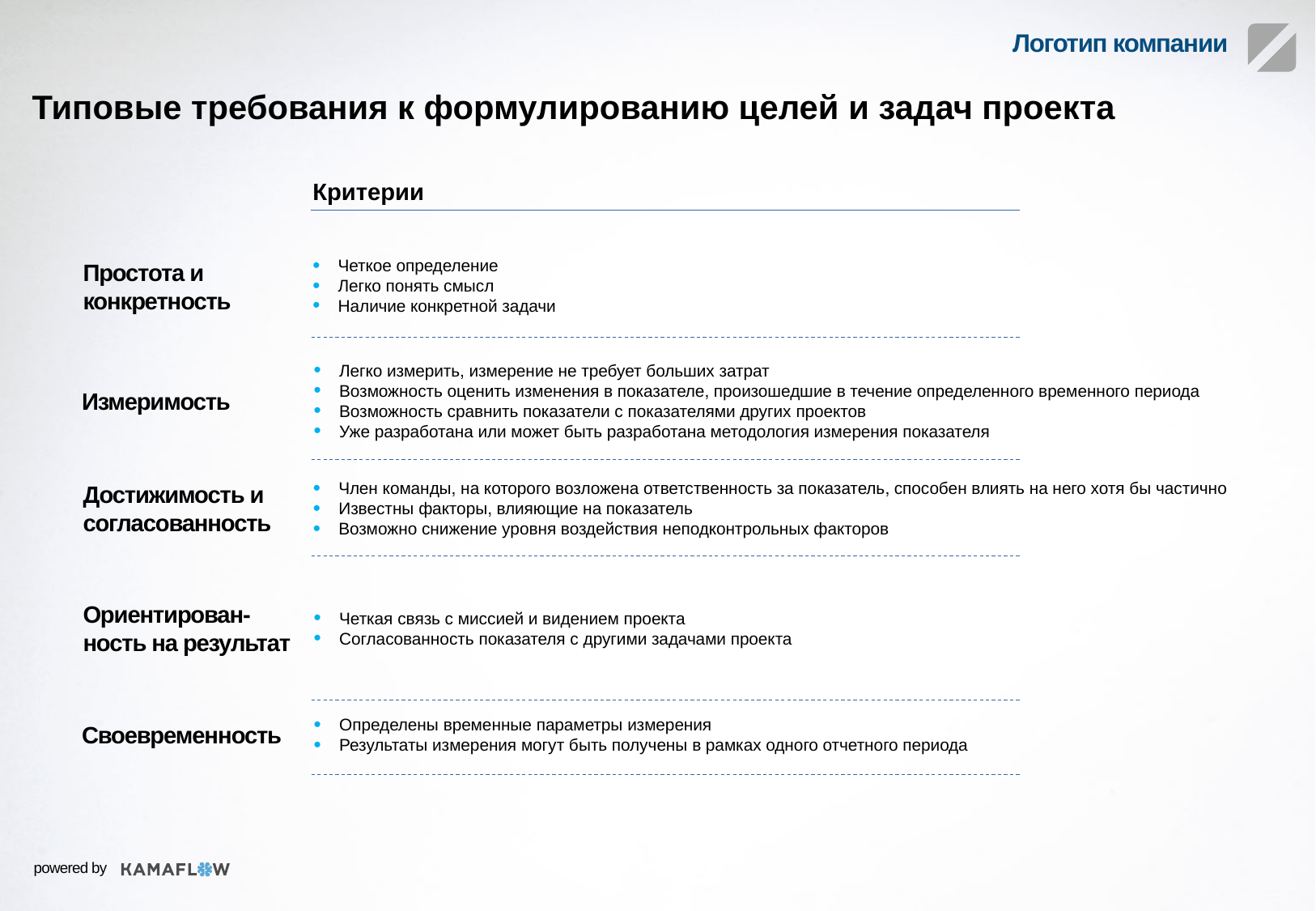

Типовые требования к формулированию целей и задач проекта
Критерии

Четкое определение
Легко понять смысл
Наличие конкретной задачи
Простота и конкретность

Легко измерить, измерение не требует больших затрат
Возможность оценить изменения в показателе, произошедшие в течение определенного временного периода
Возможность сравнить показатели с показателями других проектов
Уже разработана или может быть разработана методология измерения показателя
Измеримость

Член команды, на которого возложена ответственность за показатель, способен влиять на него хотя бы частично
Известны факторы, влияющие на показатель
Возможно снижение уровня воздействия неподконтрольных факторов
Достижимость и согласованность

Ориентирован-ность на результат
Четкая связь с миссией и видением проекта
Согласованность показателя с другими задачами проекта

Определены временные параметры измерения
Результаты измерения могут быть получены в рамках одного отчетного периода
Своевременность

3